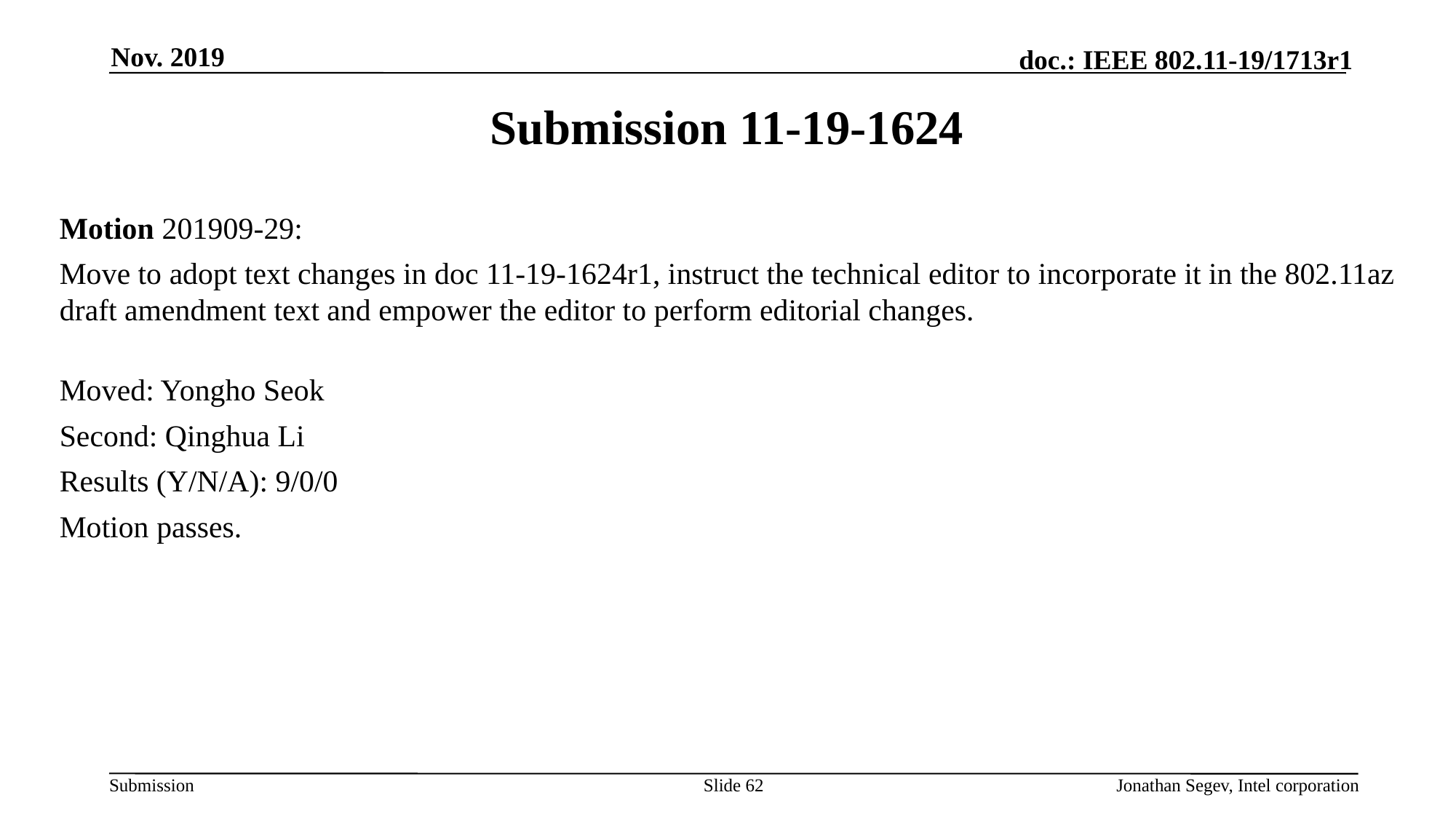

Nov. 2019
# Submission 11-19-1624
Motion 201909-29:
Move to adopt text changes in doc 11-19-1624r1, instruct the technical editor to incorporate it in the 802.11az draft amendment text and empower the editor to perform editorial changes.

Moved: Yongho Seok
Second: Qinghua Li
Results (Y/N/A): 9/0/0
Motion passes.

Slide 62
Jonathan Segev, Intel corporation